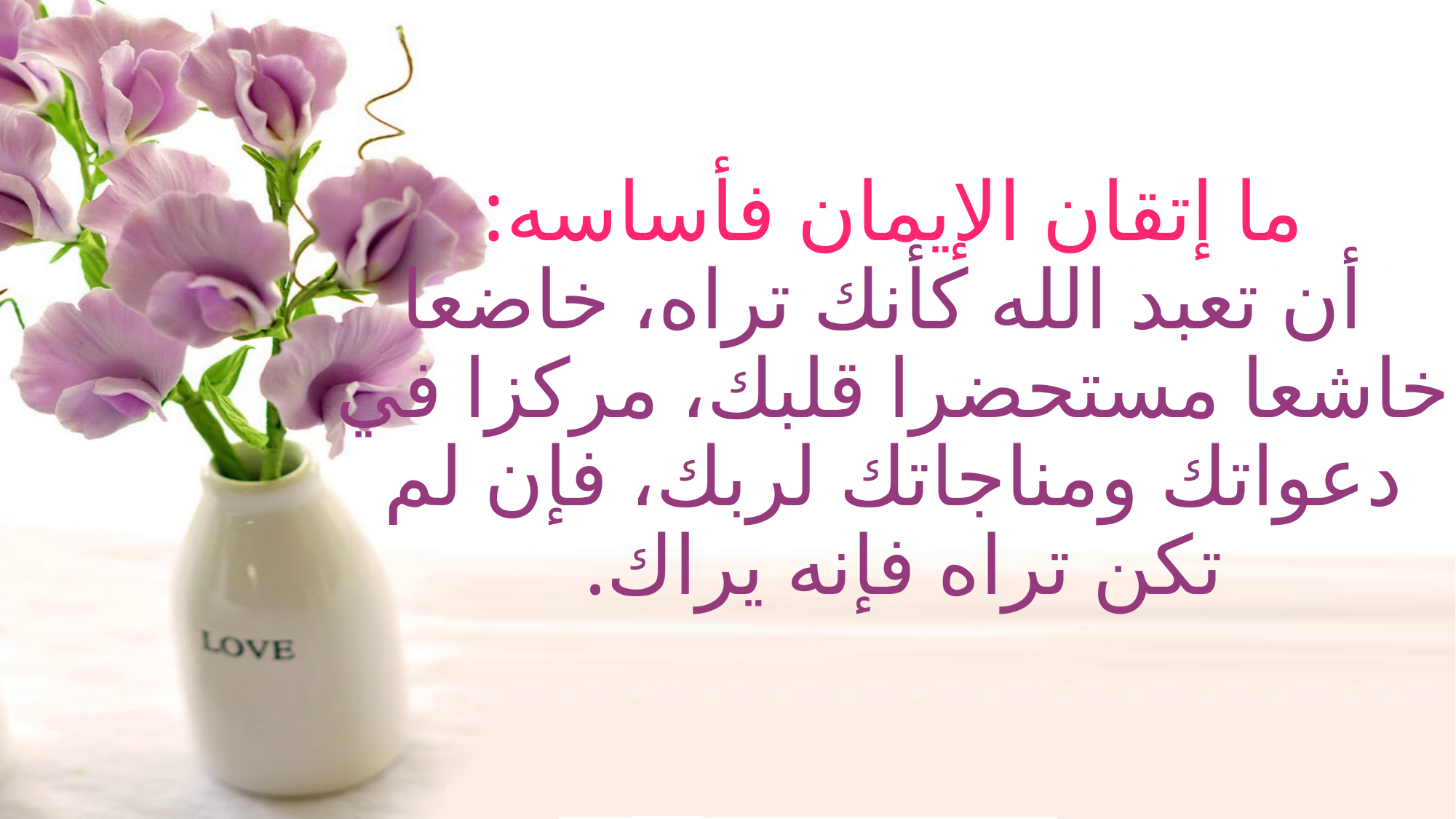

# ما إتقان الإيمان فأساسه: أن تعبد الله كأنك تراه، خاضعا خاشعا مستحضرا قلبك، مركزا في دعواتك ومناجاتك لربك، فإن لم تكن تراه فإنه يراك.